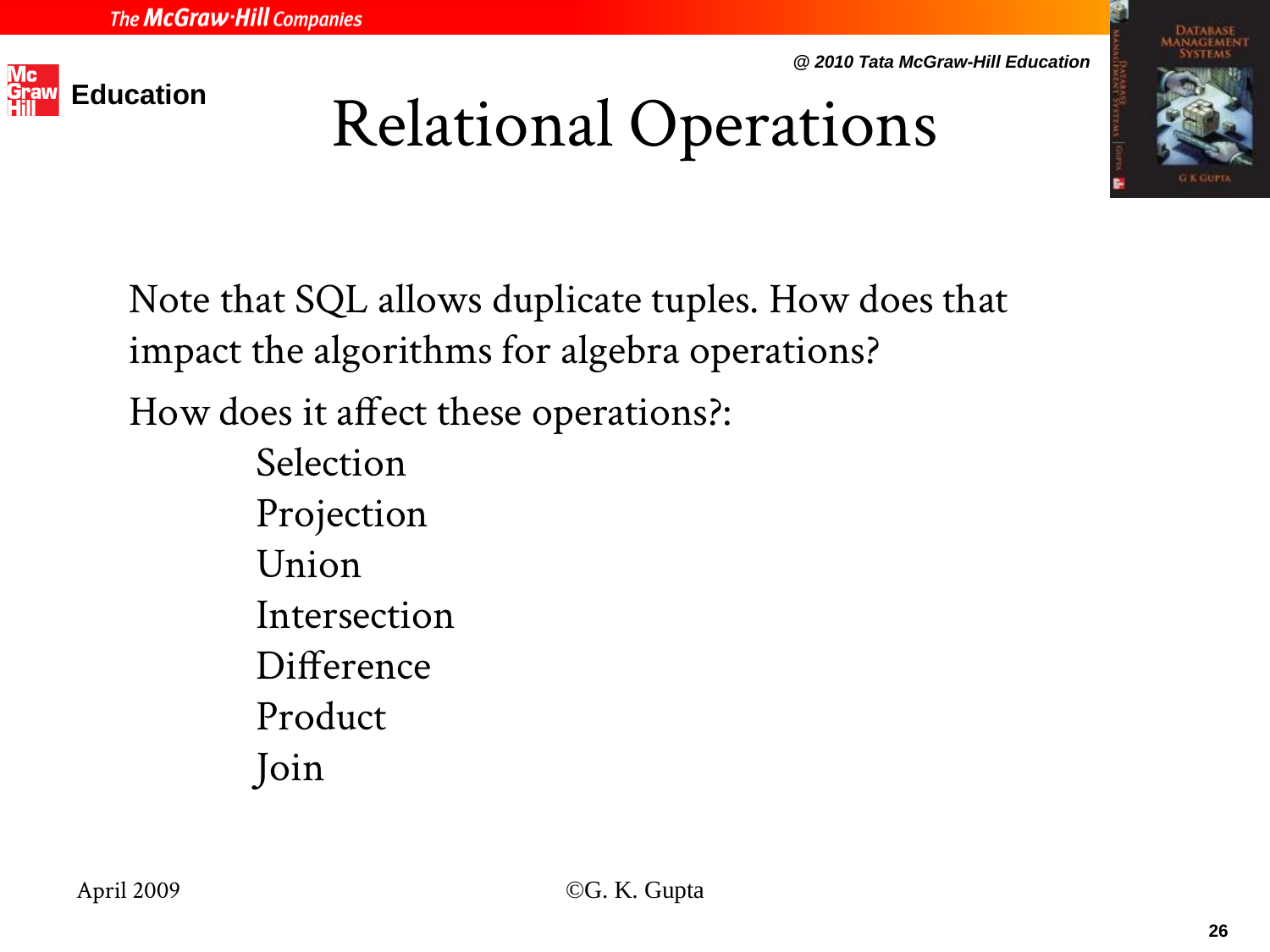

# Relational Operations
Note that SQL allows duplicate tuples. How does that impact the algorithms for algebra operations?
How does it affect these operations?:
	Selection
	Projection
	Union
	Intersection
	Difference
	Product
	Join
April 2009
©G. K. Gupta